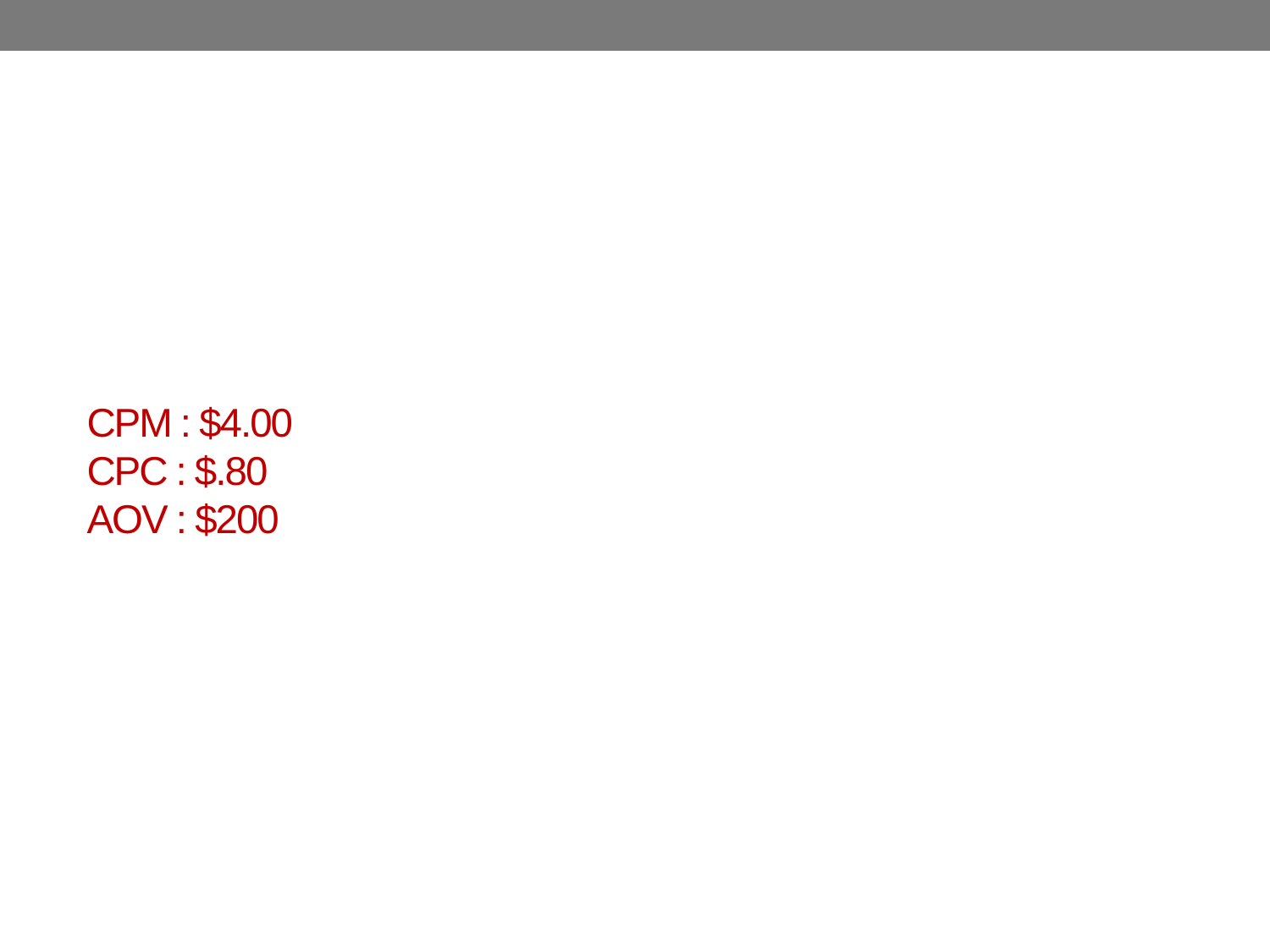

# CPM : $4.00 CPC : $.80 AOV : $200